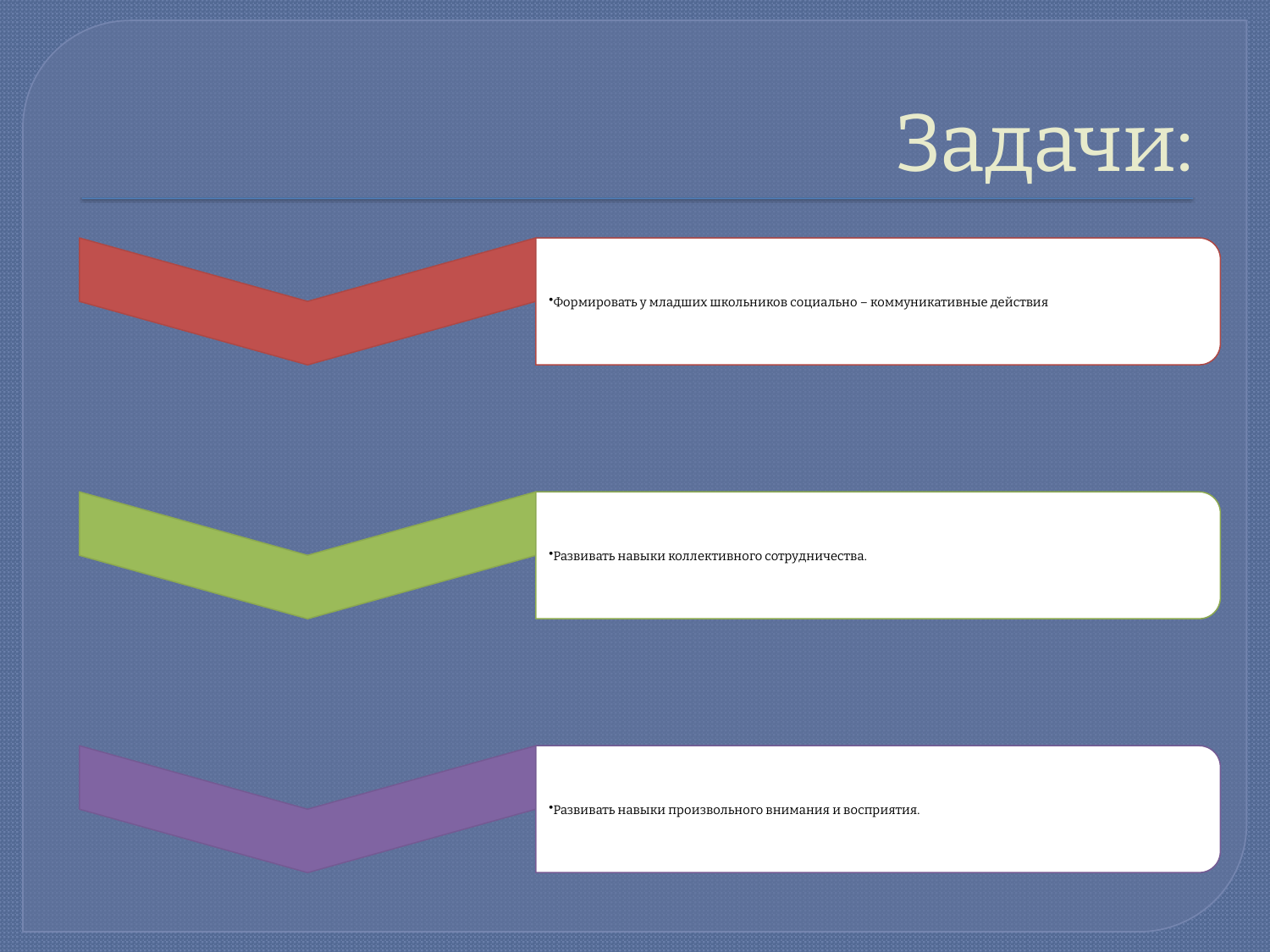

# Задачи:
Развивать навыки коллективного сотрудничества.
Развивать навыки произвольного внимания и восприятия.
Формировать у младших школьников социально – коммуникативные действия